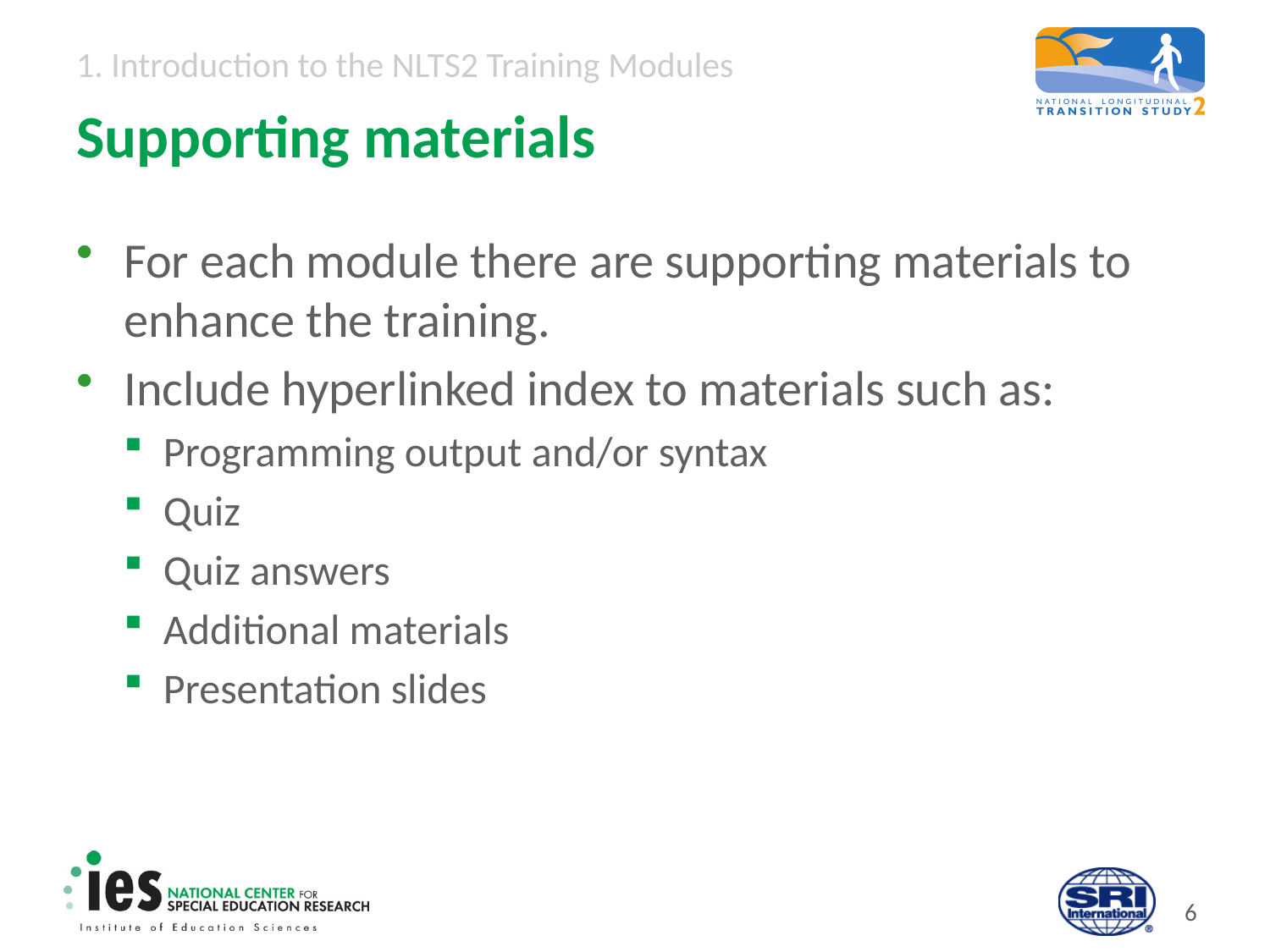

# Supporting materials
For each module there are supporting materials to enhance the training.
Include hyperlinked index to materials such as:
Programming output and/or syntax
Quiz
Quiz answers
Additional materials
Presentation slides

6